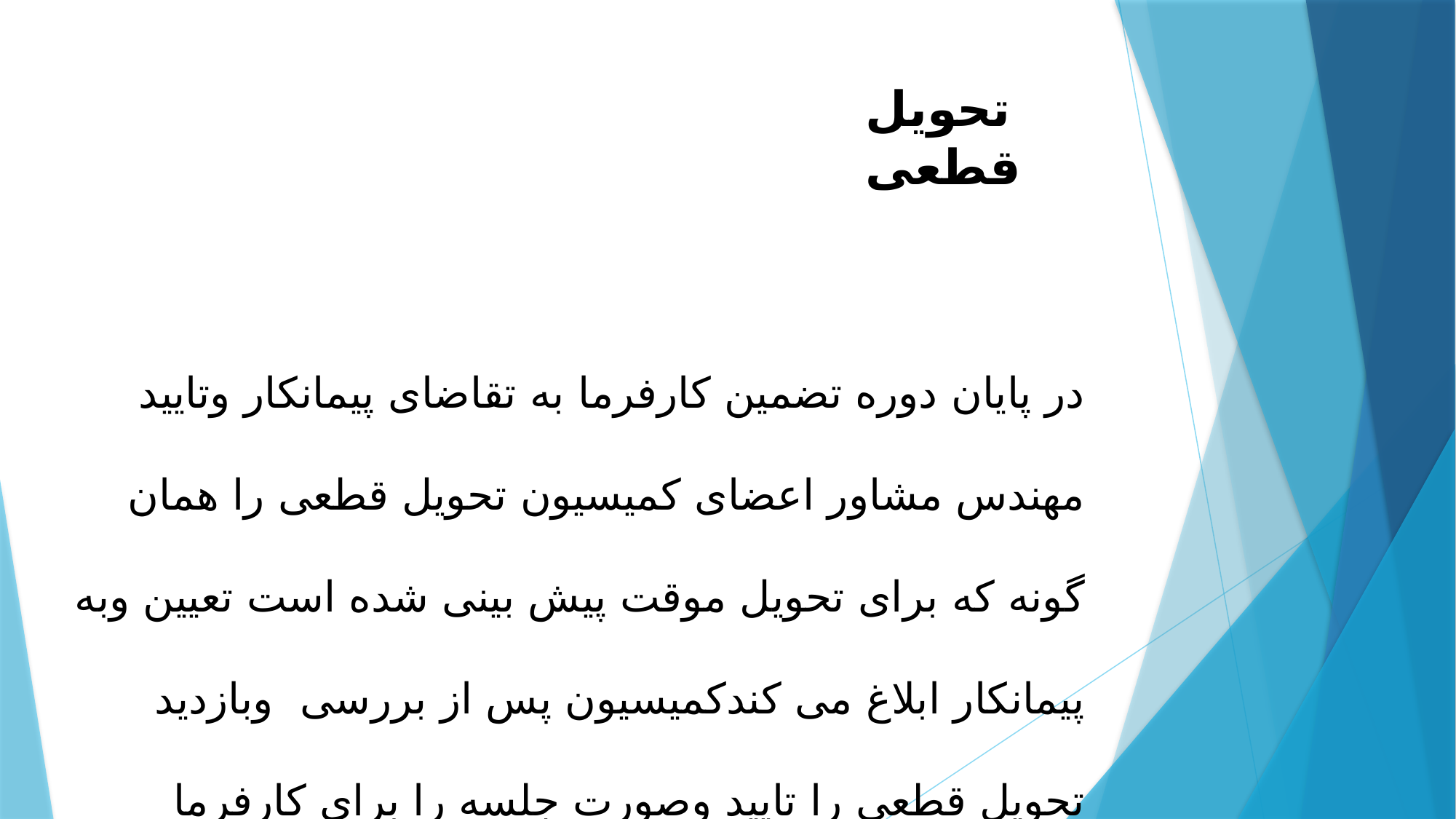

تحویل قطعی

در پایان دوره تضمین کارفرما به تقاضای پیمانکار وتایید مهندس مشاور اعضای کمیسیون تحویل قطعی را همان گونه که برای تحویل موقت پیش بینی شده است تعیین وبه پیمانکار ابلاغ می کندکمیسیون پس از بررسی  وبازدید تحویل قطعی را تایید وصورت جلسه را برای کارفرما ارسال می کند